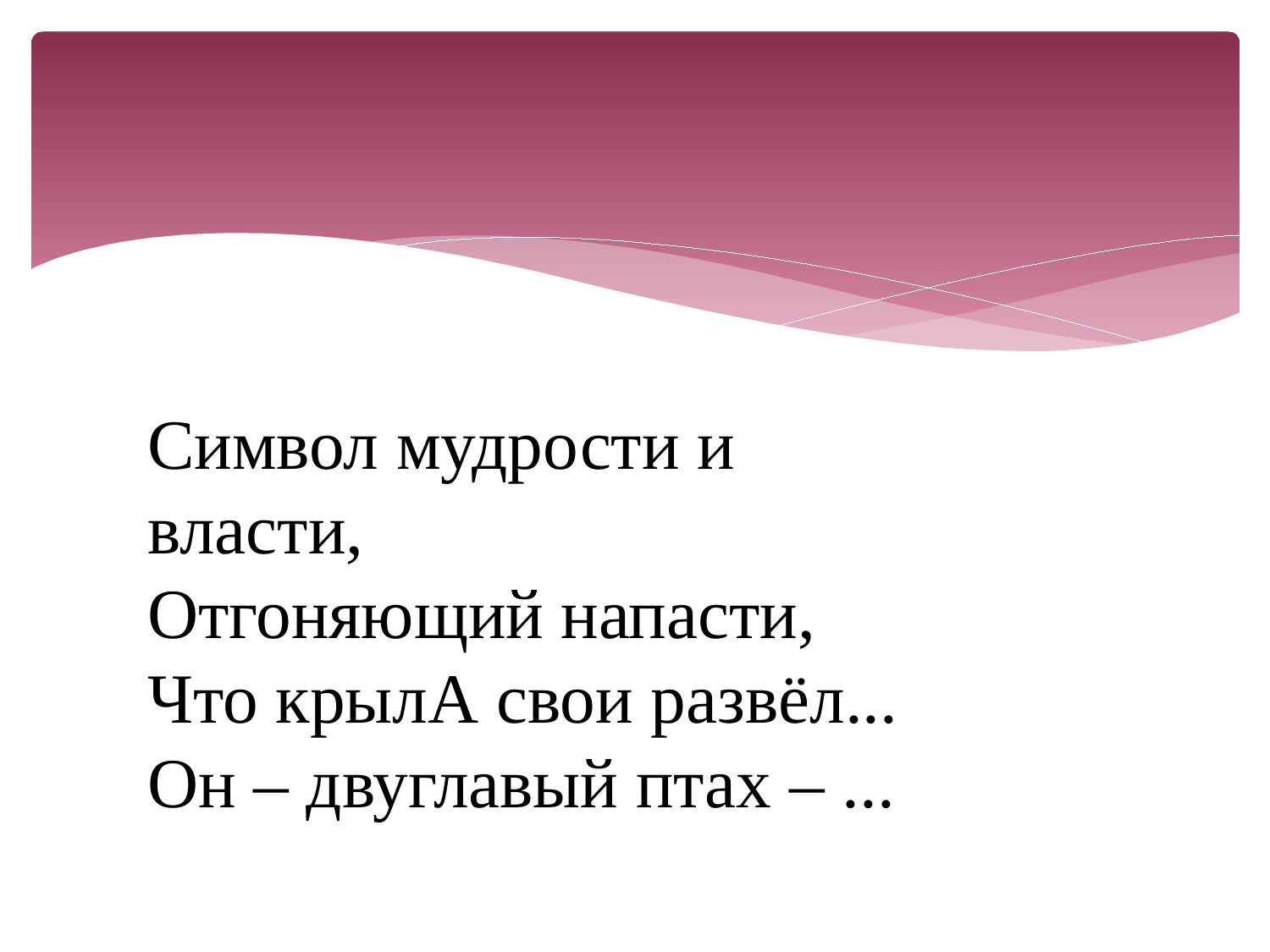

Символ мудрости и власти,
Отгоняющий напасти,
Что крылА свои развёл...
Он – двуглавый птах – ...